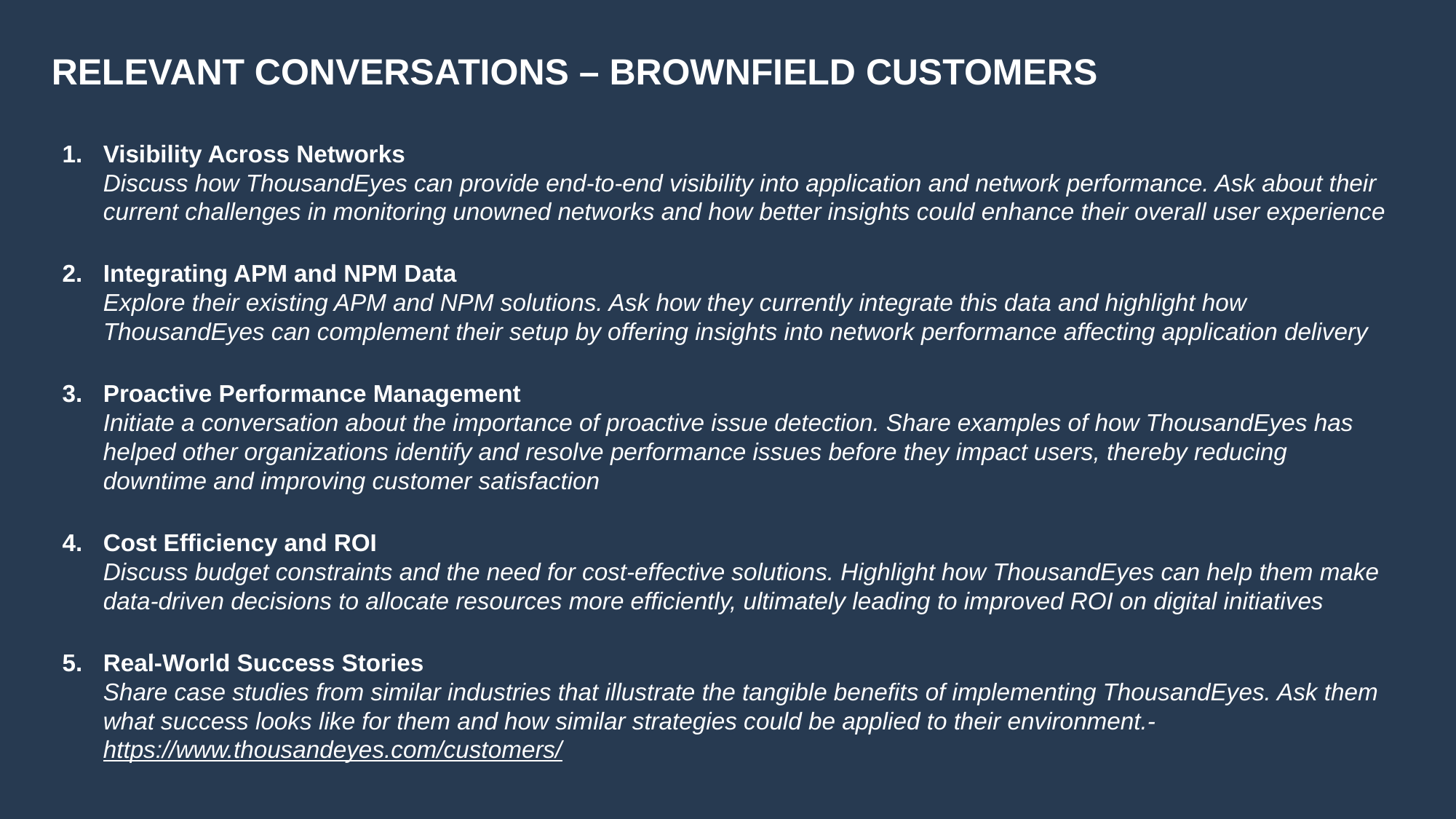

# Relevant Conversations – Brownfield Customers
Visibility Across Networks
Discuss how ThousandEyes can provide end-to-end visibility into application and network performance. Ask about their current challenges in monitoring unowned networks and how better insights could enhance their overall user experience

Integrating APM and NPM Data
Explore their existing APM and NPM solutions. Ask how they currently integrate this data and highlight how ThousandEyes can complement their setup by offering insights into network performance affecting application delivery

Proactive Performance Management
Initiate a conversation about the importance of proactive issue detection. Share examples of how ThousandEyes has helped other organizations identify and resolve performance issues before they impact users, thereby reducing downtime and improving customer satisfaction

Cost Efficiency and ROI
Discuss budget constraints and the need for cost-effective solutions. Highlight how ThousandEyes can help them make data-driven decisions to allocate resources more efficiently, ultimately leading to improved ROI on digital initiatives

Real-World Success Stories
Share case studies from similar industries that illustrate the tangible benefits of implementing ThousandEyes. Ask them what success looks like for them and how similar strategies could be applied to their environment.- https://www.thousandeyes.com/customers/